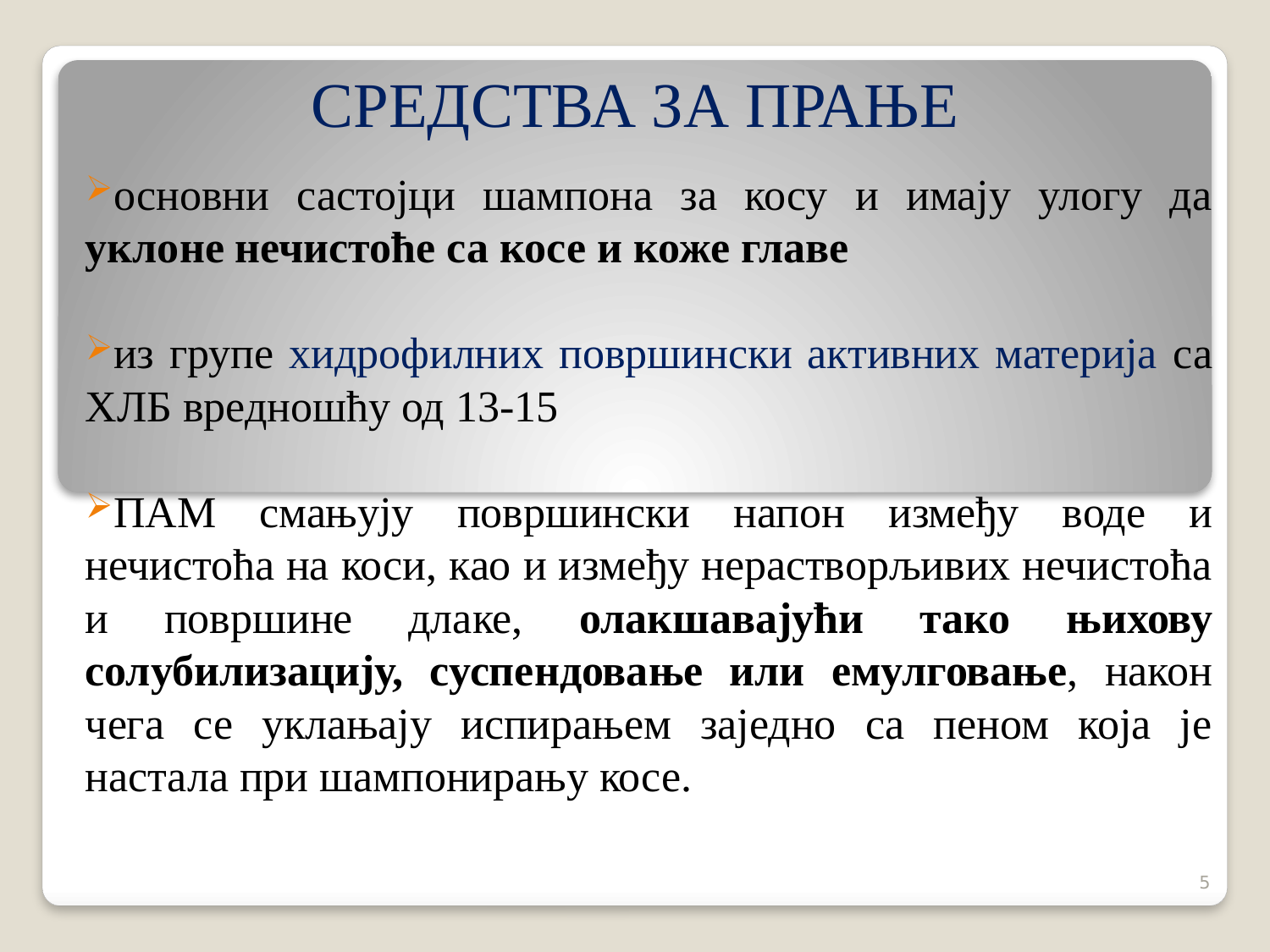

# СРЕДСТВА ЗА ПРАЊЕ
основни састојци шампона за косу и имају улогу да уклоне нечистоће са косе и коже главе

из групе хидрофилних површински активних материја са ХЛБ вредношћу од 13-15

ПАМ смањују површински напон између воде и нечистоћа на коси, као и између нерастворљивих нечистоћа и површине длаке, олакшавајући тако њихову солубилизацију, суспендовање или емулговање, након чега се уклањају испирањем заједно са пеном која је настала при шампонирању косе.

5